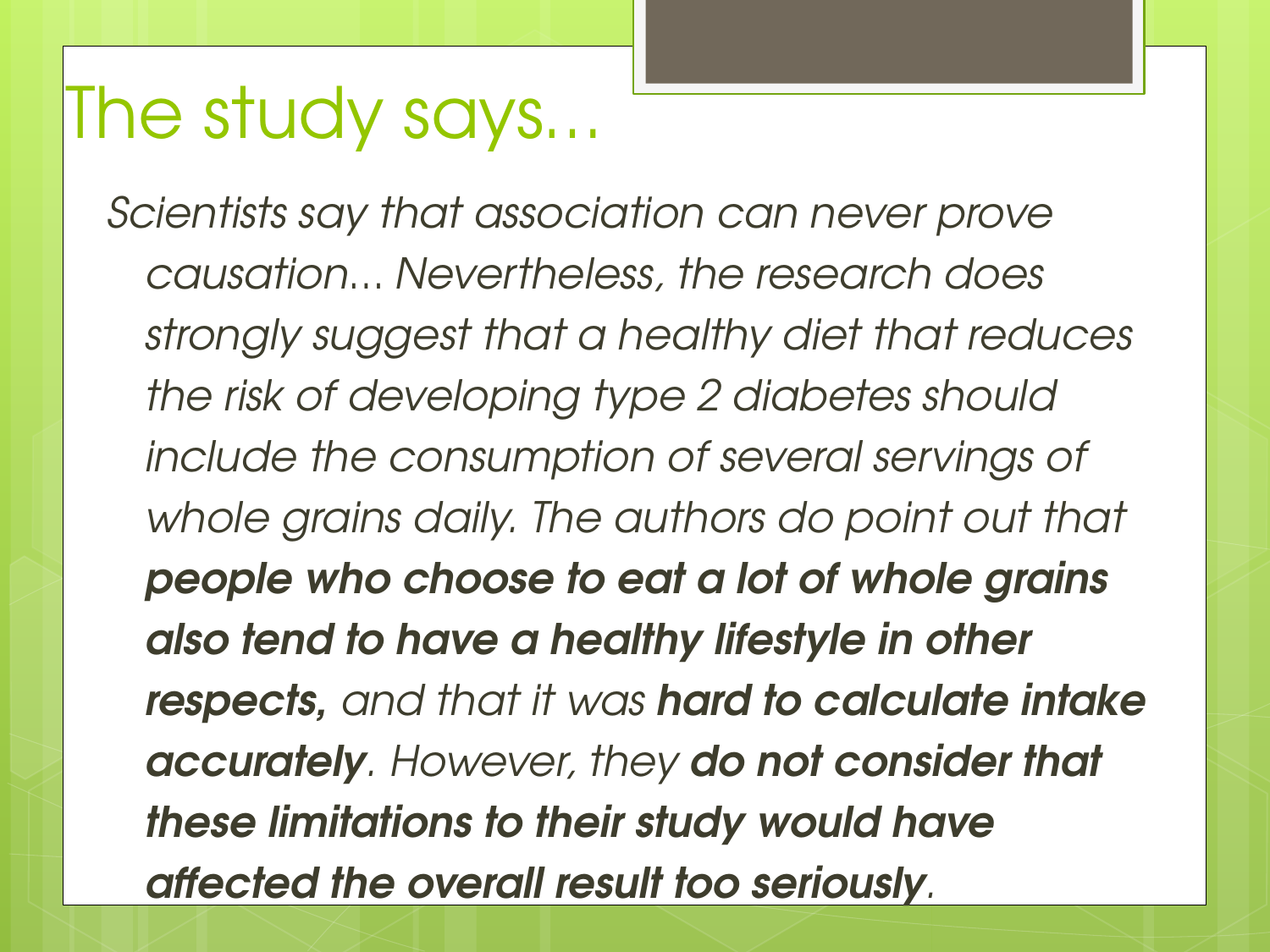

# The study says…
Scientists say that association can never prove causation… Nevertheless, the research does strongly suggest that a healthy diet that reduces the risk of developing type 2 diabetes should include the consumption of several servings of whole grains daily. The authors do point out that people who choose to eat a lot of whole grains also tend to have a healthy lifestyle in other respects, and that it was hard to calculate intake accurately. However, they do not consider that these limitations to their study would have affected the overall result too seriously.